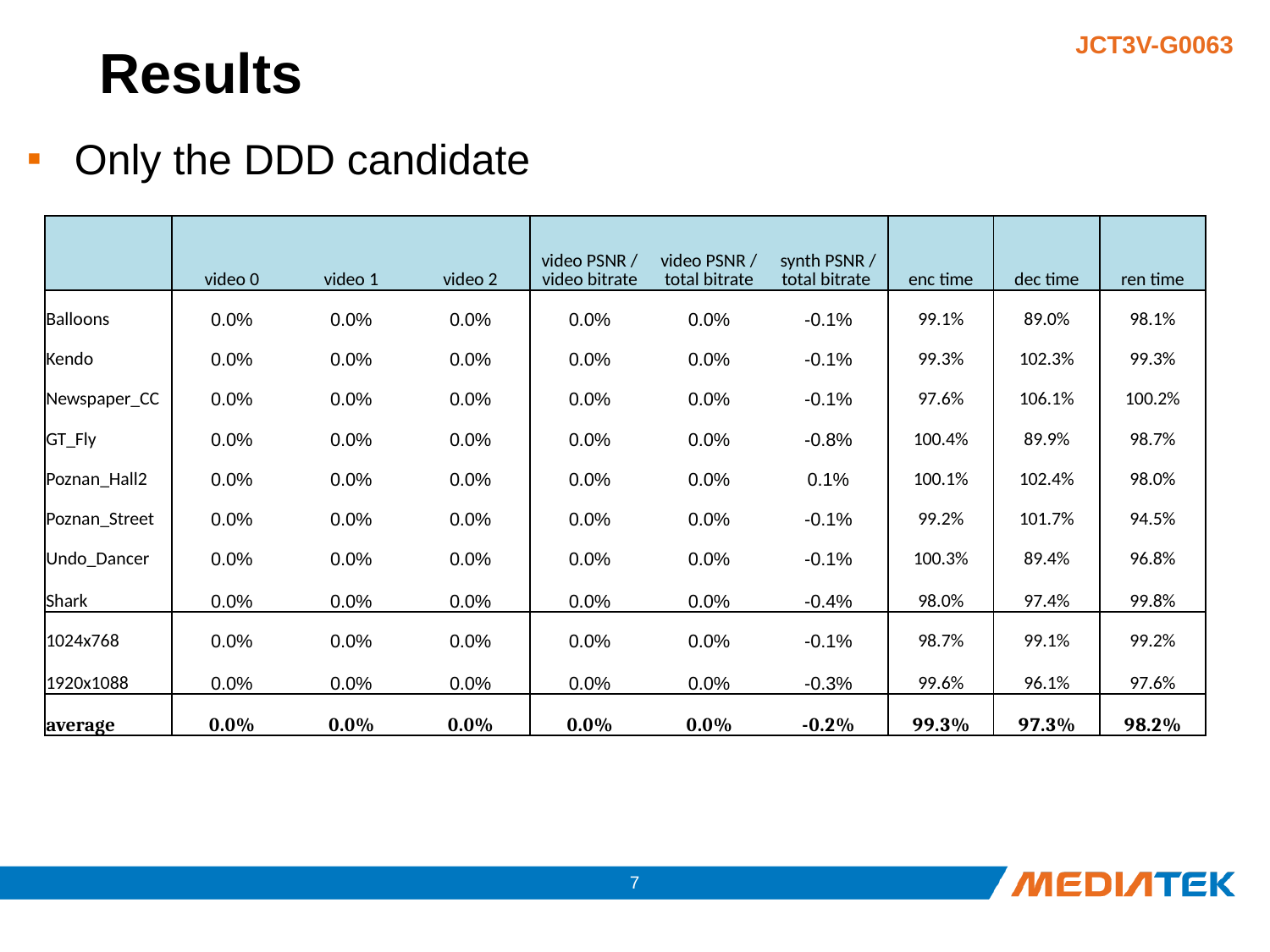

# Results
Only the DDD candidate

|  | video 0 | video 1 | video 2 | video PSNR / video bitrate | video PSNR / total bitrate | synth PSNR / total bitrate | enc time | dec time | ren time |
| --- | --- | --- | --- | --- | --- | --- | --- | --- | --- |
| Balloons | 0.0% | 0.0% | 0.0% | 0.0% | 0.0% | -0.1% | 99.1% | 89.0% | 98.1% |
| Kendo | 0.0% | 0.0% | 0.0% | 0.0% | 0.0% | -0.1% | 99.3% | 102.3% | 99.3% |
| Newspaper\_CC | 0.0% | 0.0% | 0.0% | 0.0% | 0.0% | -0.1% | 97.6% | 106.1% | 100.2% |
| GT\_Fly | 0.0% | 0.0% | 0.0% | 0.0% | 0.0% | -0.8% | 100.4% | 89.9% | 98.7% |
| Poznan\_Hall2 | 0.0% | 0.0% | 0.0% | 0.0% | 0.0% | 0.1% | 100.1% | 102.4% | 98.0% |
| Poznan\_Street | 0.0% | 0.0% | 0.0% | 0.0% | 0.0% | -0.1% | 99.2% | 101.7% | 94.5% |
| Undo\_Dancer | 0.0% | 0.0% | 0.0% | 0.0% | 0.0% | -0.1% | 100.3% | 89.4% | 96.8% |
| Shark | 0.0% | 0.0% | 0.0% | 0.0% | 0.0% | -0.4% | 98.0% | 97.4% | 99.8% |
| 1024x768 | 0.0% | 0.0% | 0.0% | 0.0% | 0.0% | -0.1% | 98.7% | 99.1% | 99.2% |
| 1920x1088 | 0.0% | 0.0% | 0.0% | 0.0% | 0.0% | -0.3% | 99.6% | 96.1% | 97.6% |
| average | 0.0% | 0.0% | 0.0% | 0.0% | 0.0% | -0.2% | 99.3% | 97.3% | 98.2% |
7